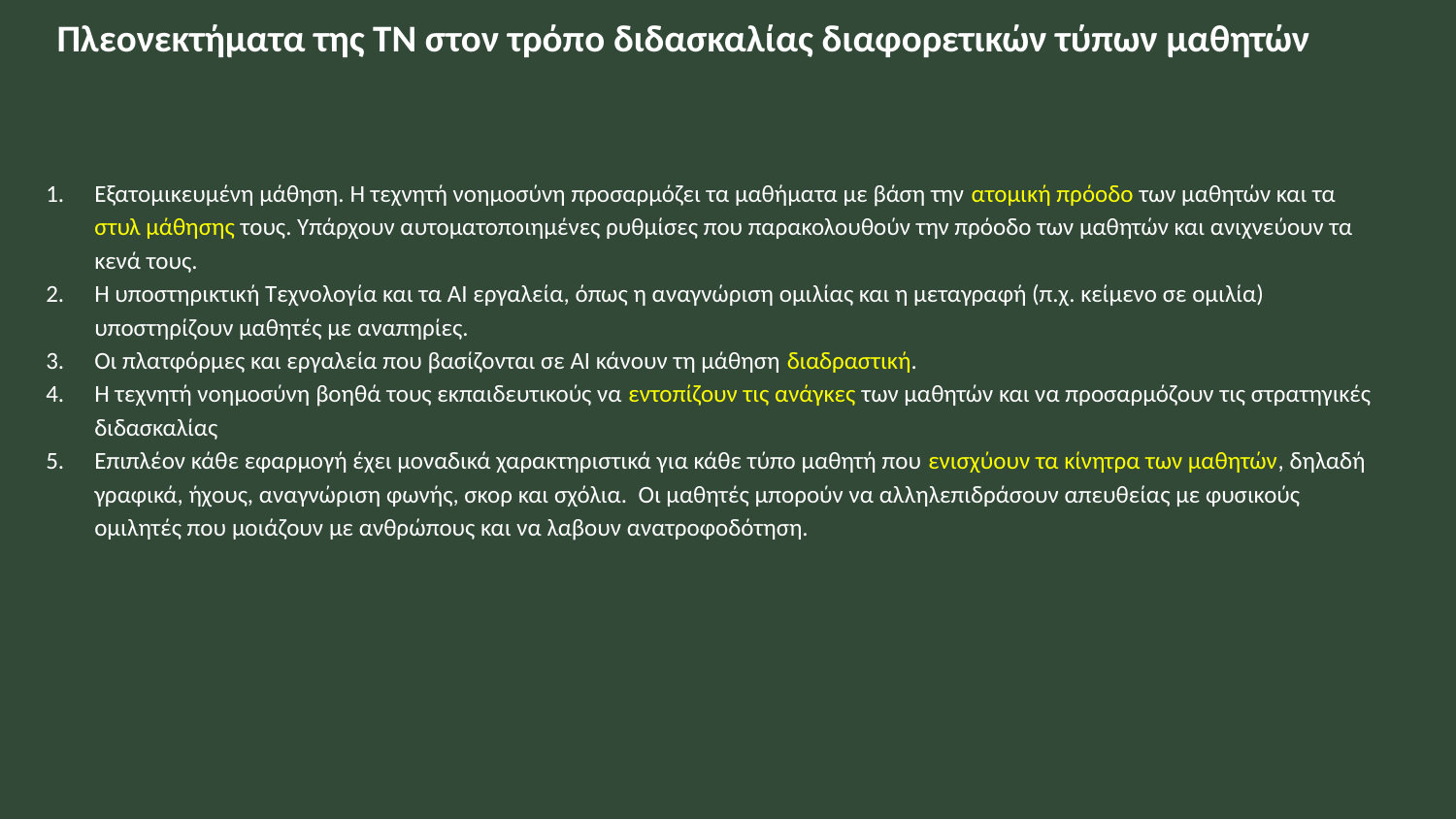

# Πλεονεκτήματα της ΤΝ στον τρόπο διδασκαλίας διαφορετικών τύπων μαθητών
Εξατομικευμένη μάθηση. Η τεχνητή νοημοσύνη προσαρμόζει τα μαθήματα με βάση την ατομική πρόοδο των μαθητών και τα στυλ μάθησης τους. Υπάρχουν αυτοματοποιημένες ρυθμίσες που παρακολουθούν την πρόοδο των μαθητών και ανιχνεύουν τα κενά τους.
Η υποστηρικτική Τεχνολογία και τα AI εργαλεία, όπως η αναγνώριση ομιλίας και η μεταγραφή (π.χ. κείμενο σε ομιλία) υποστηρίζουν μαθητές με αναπηρίες.
Οι πλατφόρμες και εργαλεία που βασίζονται σε AI κάνουν τη μάθηση διαδραστική.
Η τεχνητή νοημοσύνη βοηθά τους εκπαιδευτικούς να εντοπίζουν τις ανάγκες των μαθητών και να προσαρμόζουν τις στρατηγικές διδασκαλίας
Επιπλέον κάθε εφαρμογή έχει μοναδικά χαρακτηριστικά για κάθε τύπο μαθητή που ενισχύουν τα κίνητρα των μαθητών, δηλαδή γραφικά, ήχους, αναγνώριση φωνής, σκορ και σχόλια.  Οι μαθητές μπορούν να αλληλεπιδράσουν απευθείας με φυσικούς ομιλητές που μοιάζουν με ανθρώπους και να λαβουν ανατροφοδότηση.